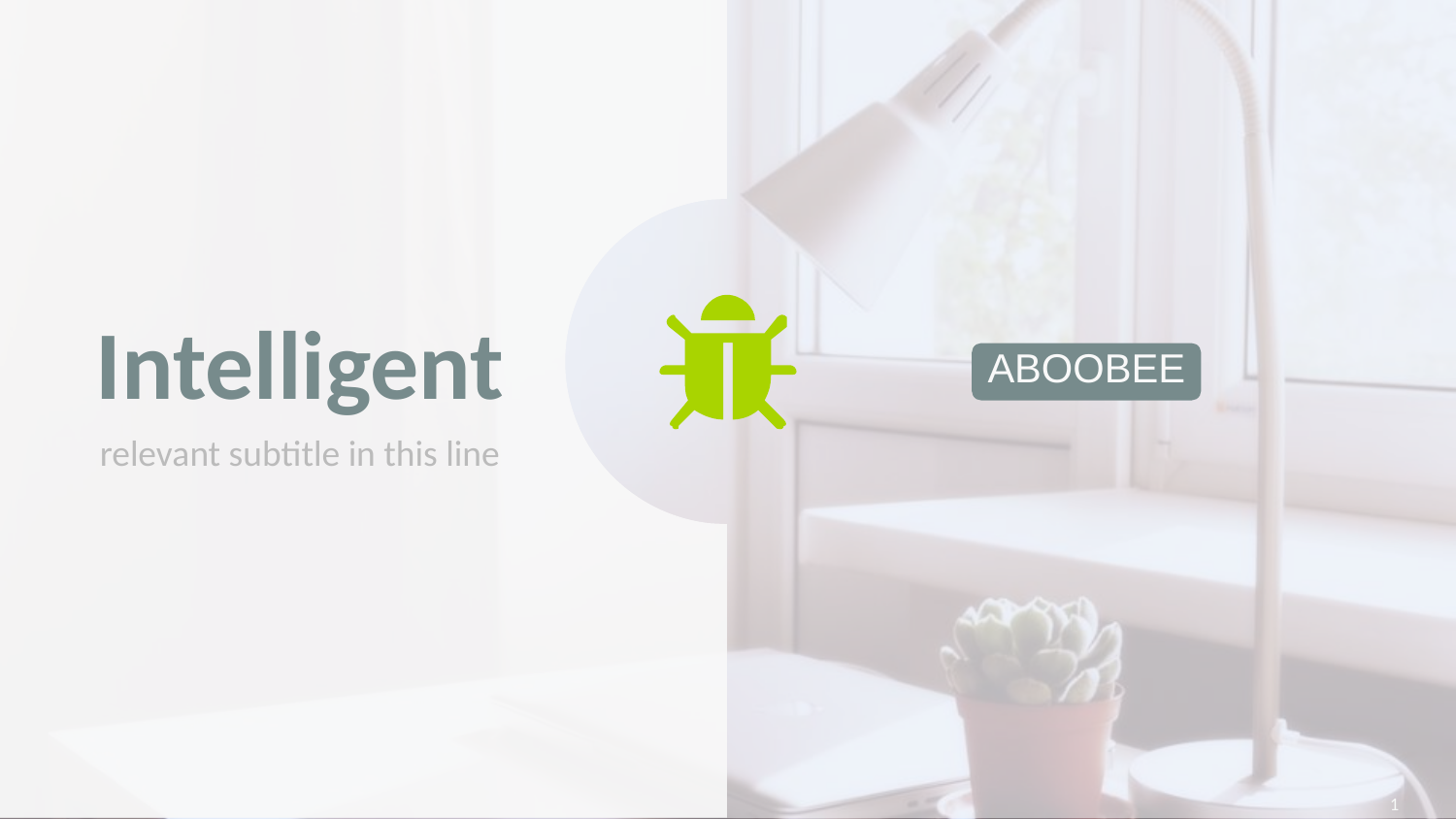

Intelligent
ABOOBEE

relevant subtitle in this line